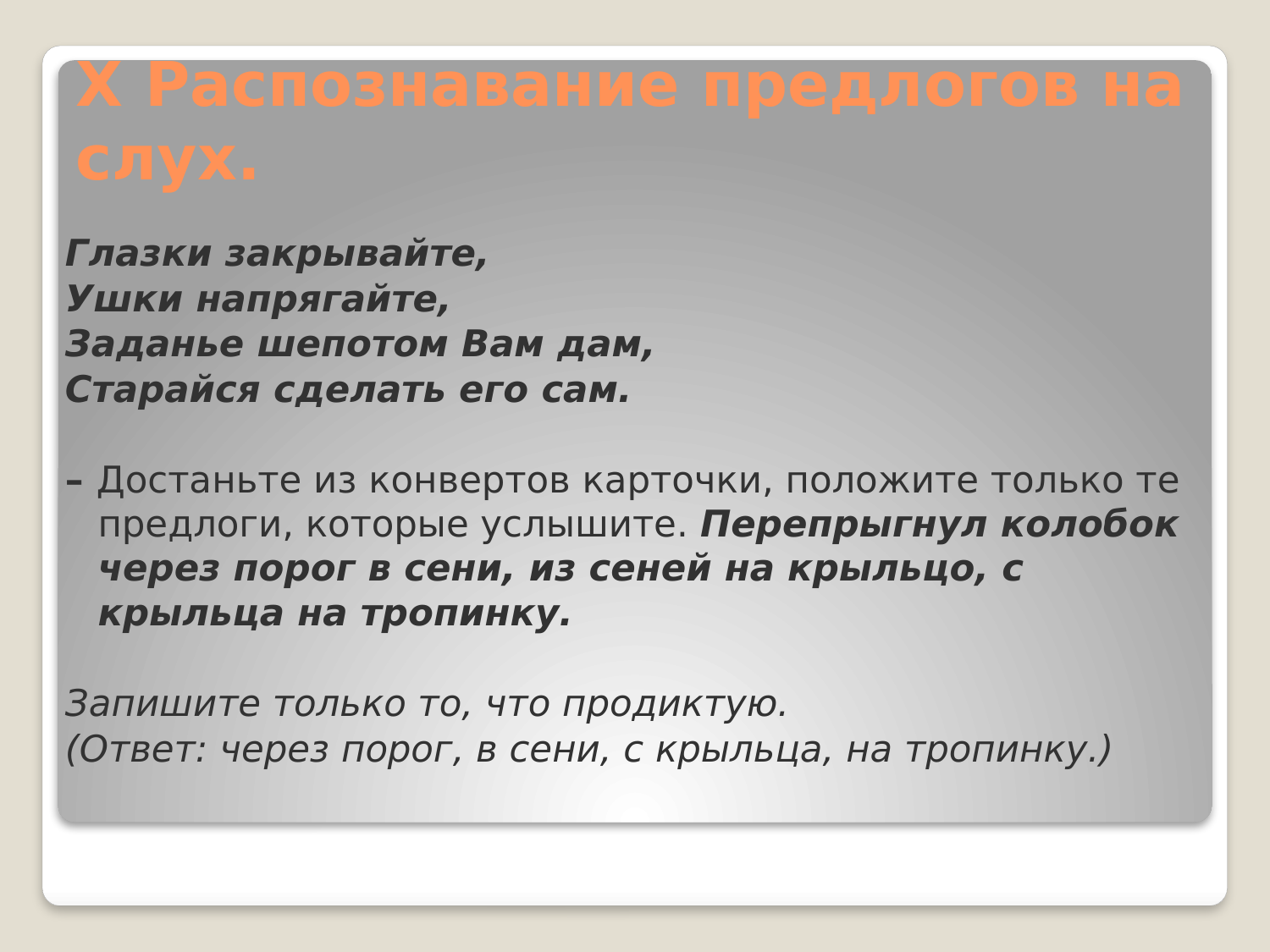

# X Распознавание предлогов на слух.

Глазки закрывайте,
Ушки напрягайте,
Заданье шепотом Вам дам,
Старайся сделать его сам.

– Достаньте из конвертов карточки, положите только те предлоги, которые услышите. Перепрыгнул колобок через порог в сени, из сеней на крыльцо, с крыльца на тропинку.

Запишите только то, что продиктую.
(Ответ: через порог, в сени, с крыльца, на тропинку.)